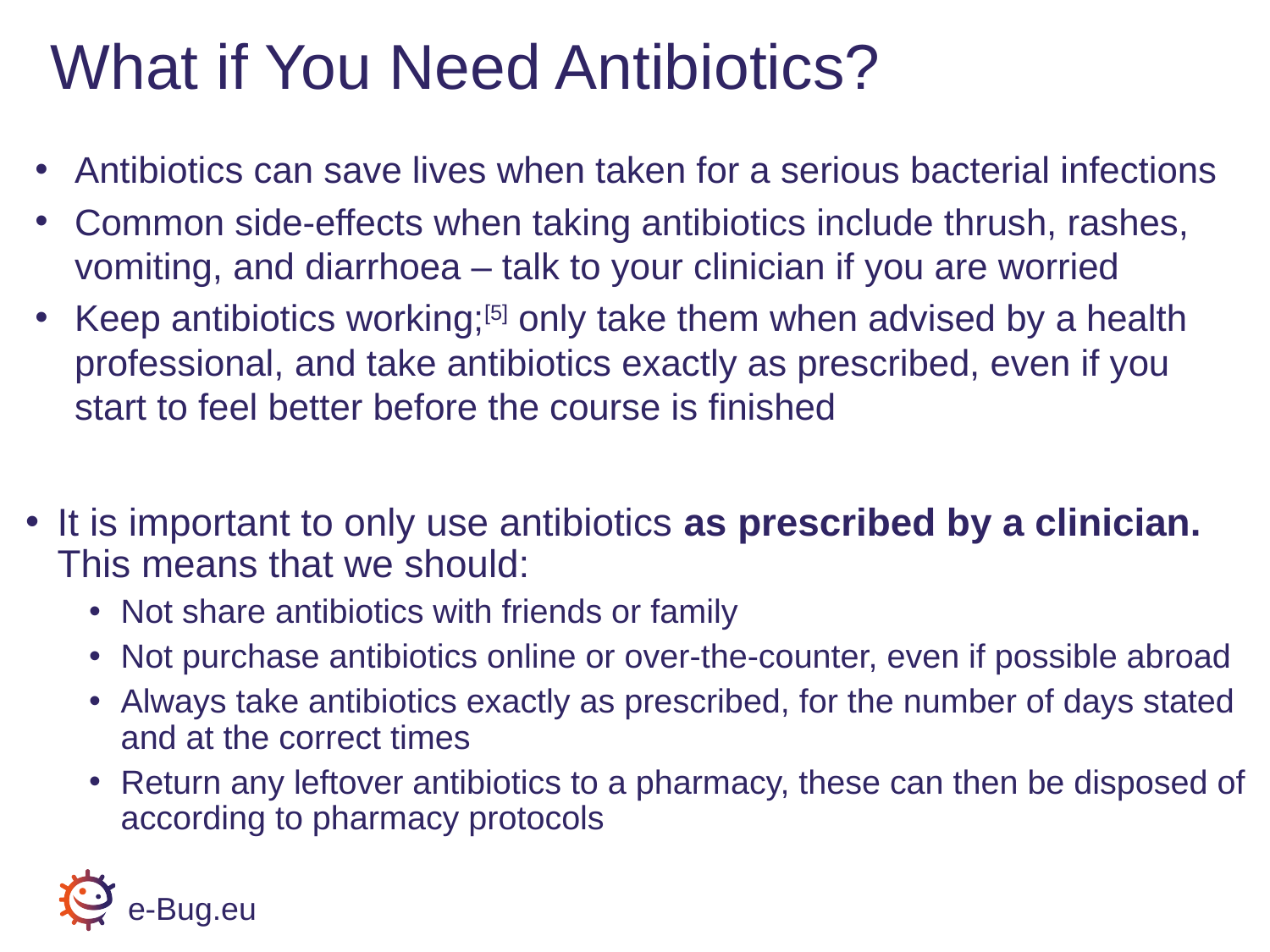

# What if You Need Antibiotics?
Antibiotics can save lives when taken for a serious bacterial infections
Common side-effects when taking antibiotics include thrush, rashes, vomiting, and diarrhoea – talk to your clinician if you are worried
Keep antibiotics working;[5] only take them when advised by a health professional, and take antibiotics exactly as prescribed, even if you start to feel better before the course is finished
It is important to only use antibiotics as prescribed by a clinician. This means that we should:
Not share antibiotics with friends or family
Not purchase antibiotics online or over-the-counter, even if possible abroad
Always take antibiotics exactly as prescribed, for the number of days stated and at the correct times
Return any leftover antibiotics to a pharmacy, these can then be disposed of according to pharmacy protocols

e-Bug.eu